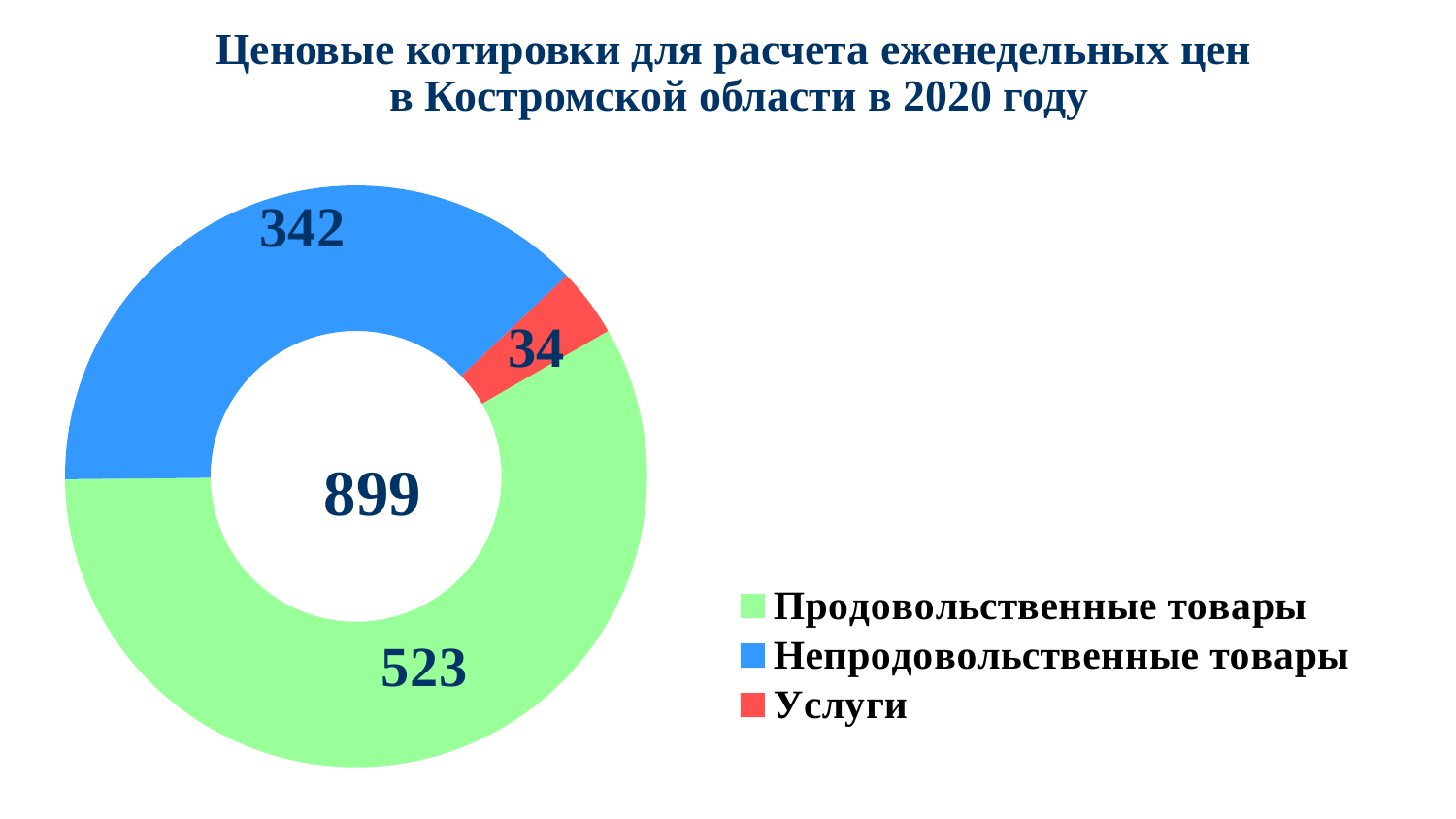

# Ценовые котировки для расчета еженедельных цен в Костромской области в 2020 году

### Chart

| Category | Столбец1 |
|---|---|
| Продовольственные товары | 523.0 |
| Непродовольственные товары | 342.0 |
| Услуги | 34.0 |
899